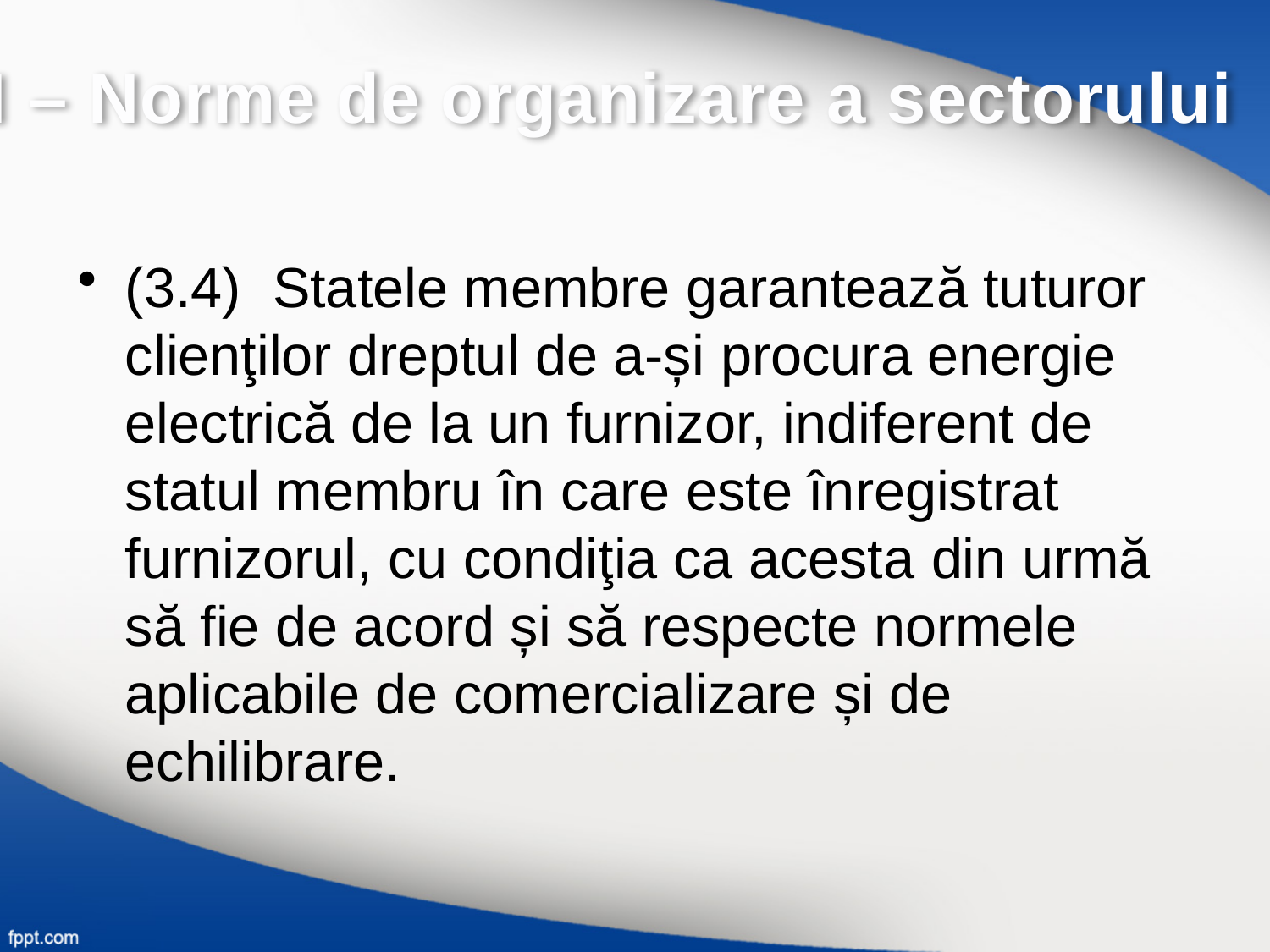

II – Norme de organizare a sectorului

(3.4)  Statele membre garantează tuturor clienţilor dreptul de a-și procura energie electrică de la un furnizor, indiferent de statul membru în care este înregistrat furnizorul, cu condiţia ca acesta din urmă să fie de acord și să respecte normele aplicabile de comercializare și de echilibrare.